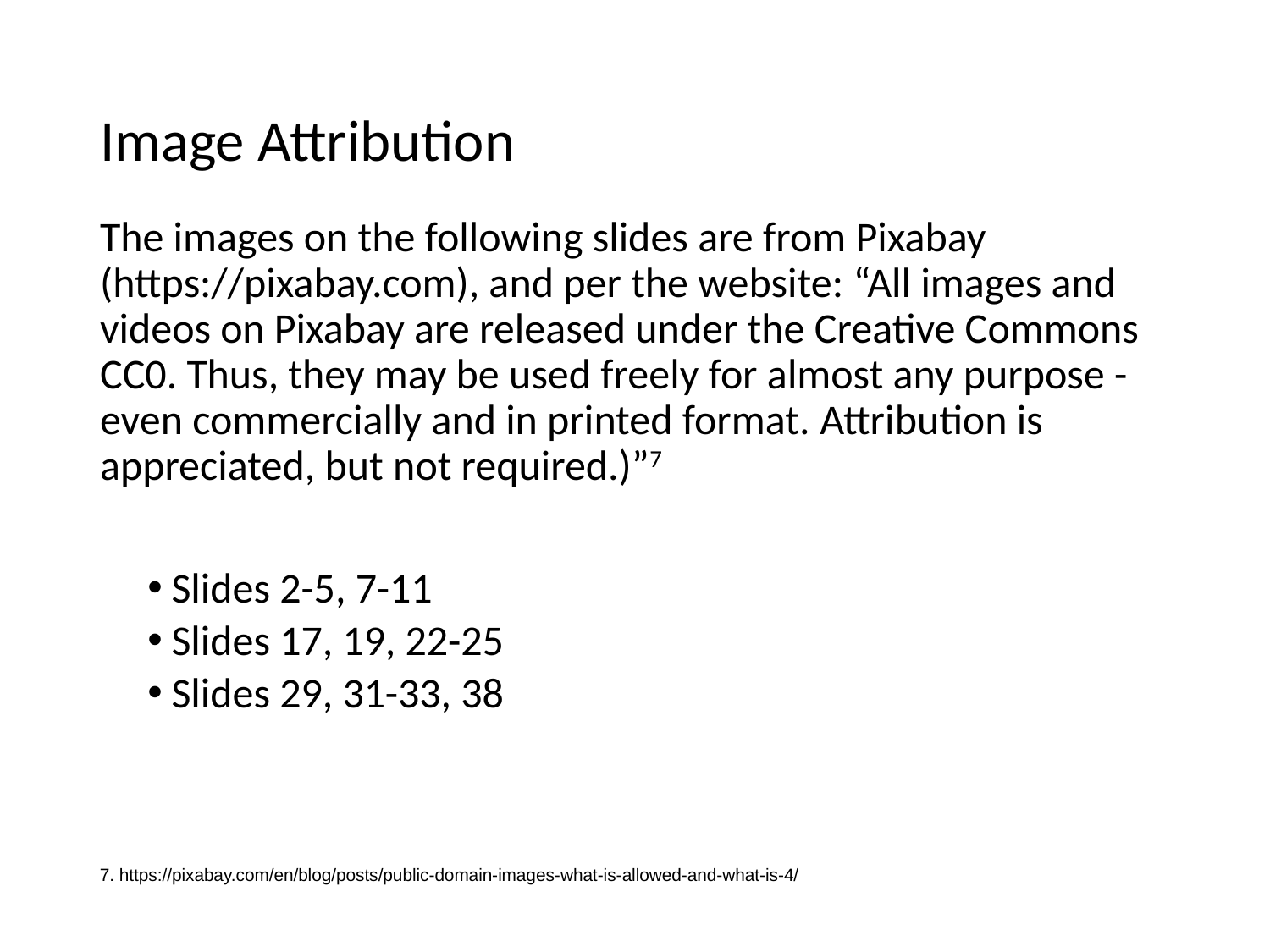

# Image Attribution
The images on the following slides are from Pixabay (https://pixabay.com), and per the website: “All images and videos on Pixabay are released under the Creative Commons CC0. Thus, they may be used freely for almost any purpose - even commercially and in printed format. Attribution is appreciated, but not required.)”7

Slides 2-5, 7-11
Slides 17, 19, 22-25
Slides 29, 31-33, 38

7. https://pixabay.com/en/blog/posts/public-domain-images-what-is-allowed-and-what-is-4/